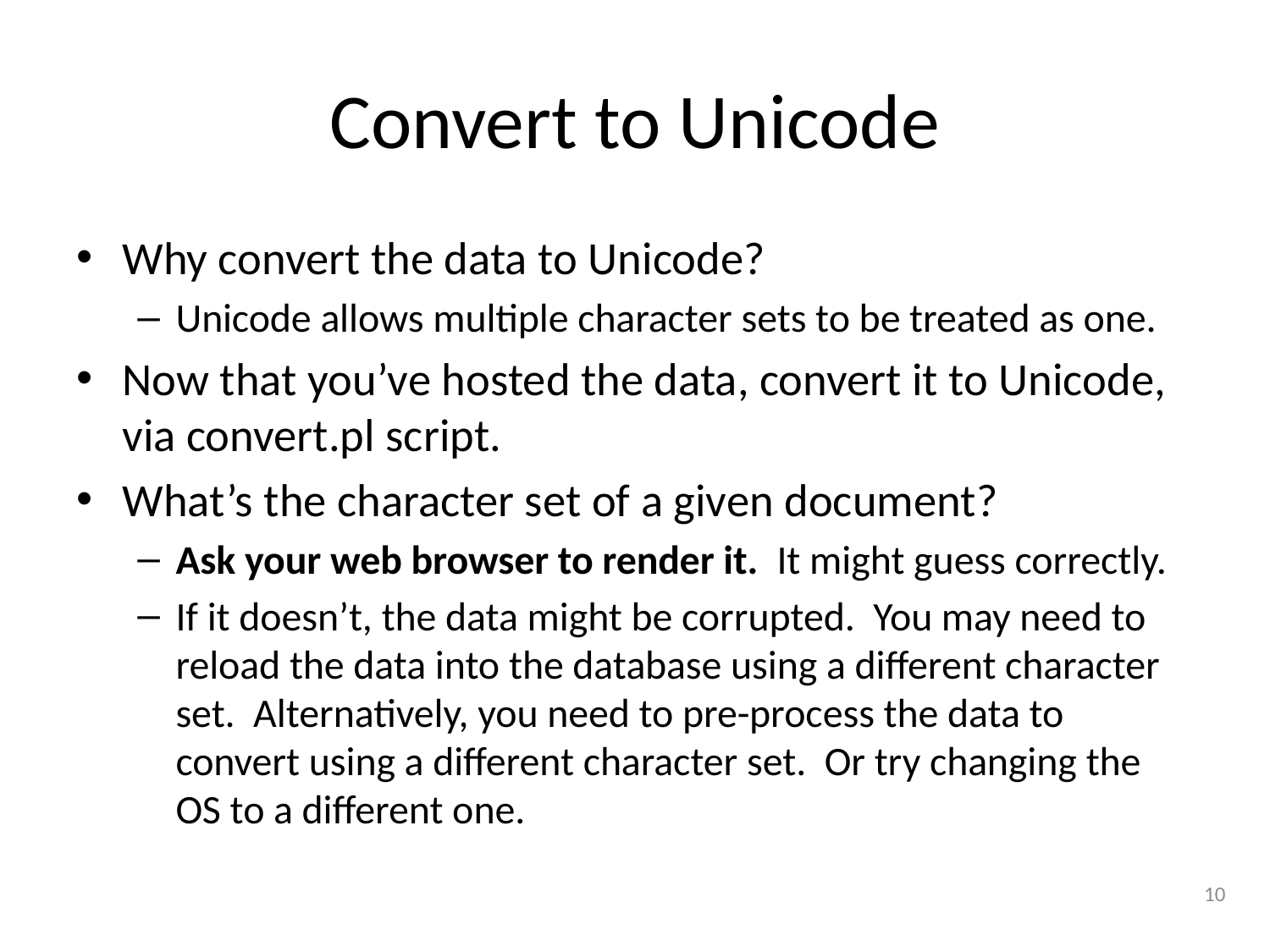

# Convert to Unicode
Why convert the data to Unicode?
Unicode allows multiple character sets to be treated as one.
Now that you’ve hosted the data, convert it to Unicode, via convert.pl script.
What’s the character set of a given document?
Ask your web browser to render it.  It might guess correctly.
If it doesn’t, the data might be corrupted.  You may need to reload the data into the database using a different character set.  Alternatively, you need to pre-process the data to convert using a different character set.  Or try changing the OS to a different one.

10